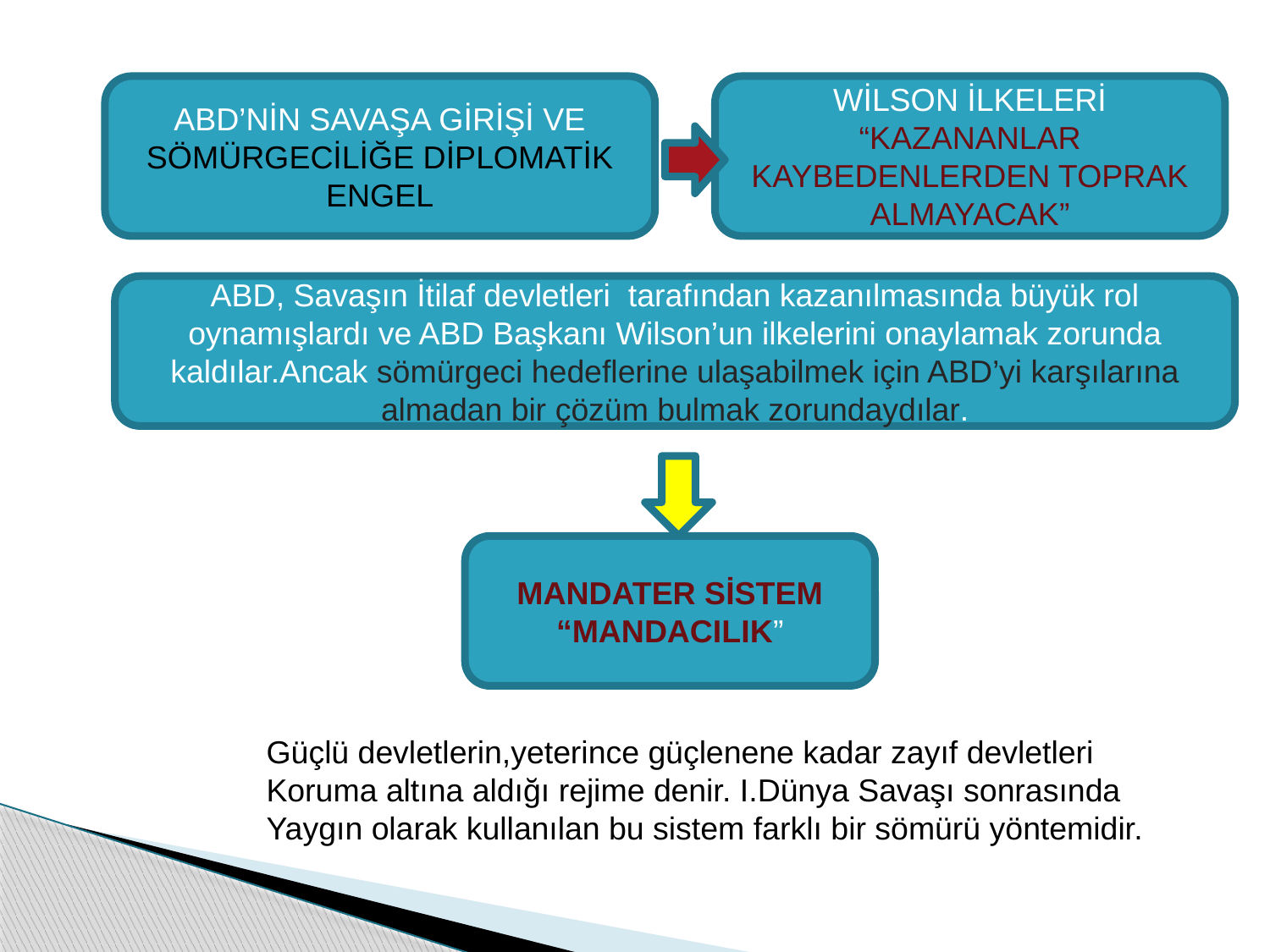

ABD’NİN SAVAŞA GİRİŞİ VE SÖMÜRGECİLİĞE DİPLOMATİK ENGEL
WİLSON İLKELERİ
“KAZANANLAR KAYBEDENLERDEN TOPRAK ALMAYACAK”

ABD, Savaşın İtilaf devletleri  tarafından kazanılmasında büyük rol oynamışlardı ve ABD Başkanı Wilson’un ilkelerini onaylamak zorunda kaldılar.Ancak sömürgeci hedeflerine ulaşabilmek için ABD’yi karşılarına almadan bir çözüm bulmak zorundaydılar.

MANDATER SİSTEM
“MANDACILIK”
Güçlü devletlerin,yeterince güçlenene kadar zayıf devletleri
Koruma altına aldığı rejime denir. I.Dünya Savaşı sonrasında
Yaygın olarak kullanılan bu sistem farklı bir sömürü yöntemidir.